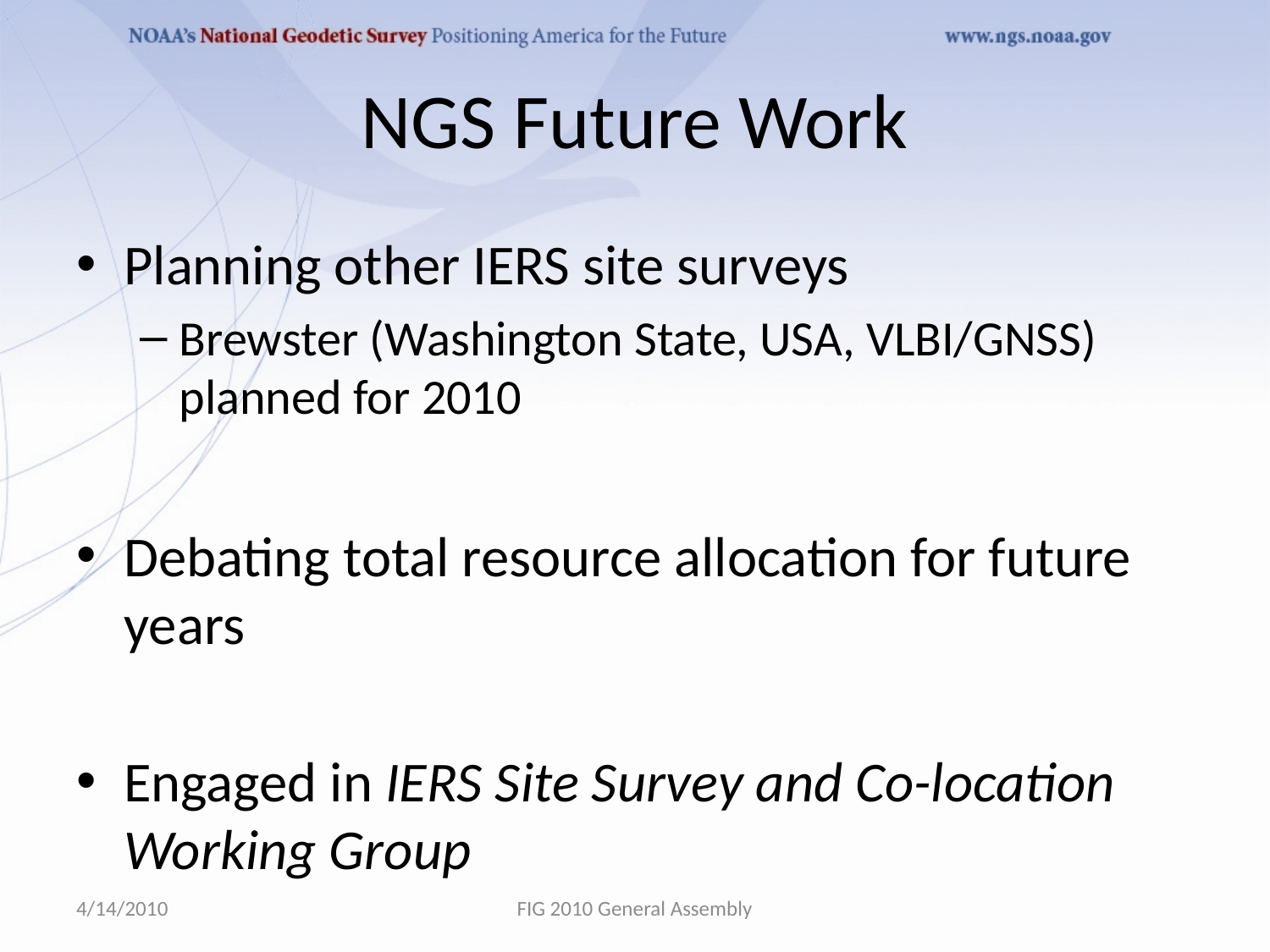

# NGS Future Work
Planning other IERS site surveys
Brewster (Washington State, USA, VLBI/GNSS) planned for 2010

Debating total resource allocation for future years

Engaged in IERS Site Survey and Co-location Working Group

4/14/2010
FIG 2010 General Assembly